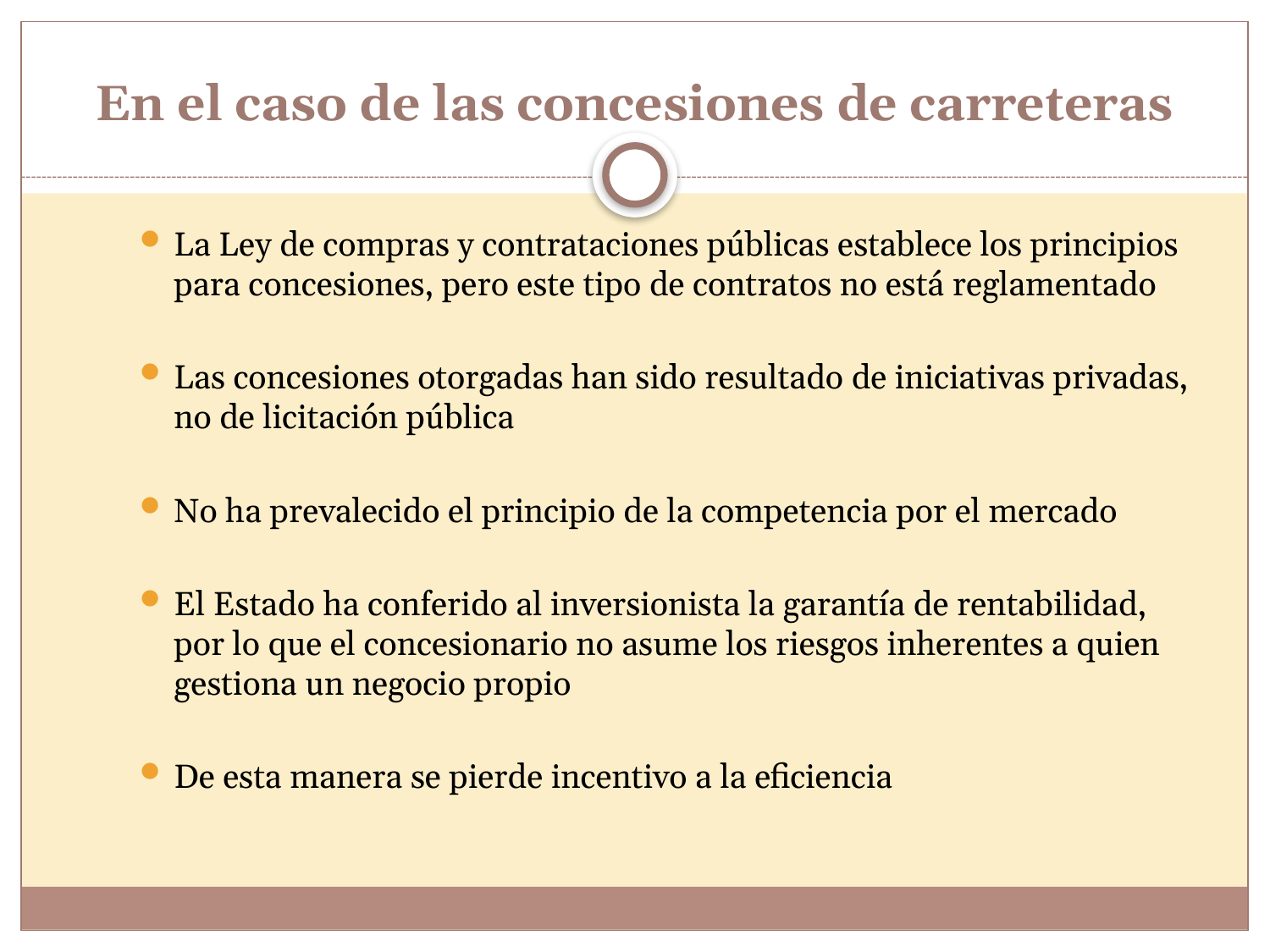

# En el caso de las concesiones de carreteras
La Ley de compras y contrataciones públicas establece los principios para concesiones, pero este tipo de contratos no está reglamentado

Las concesiones otorgadas han sido resultado de iniciativas privadas, no de licitación pública

No ha prevalecido el principio de la competencia por el mercado

El Estado ha conferido al inversionista la garantía de rentabilidad, por lo que el concesionario no asume los riesgos inherentes a quien gestiona un negocio propio

De esta manera se pierde incentivo a la eficiencia